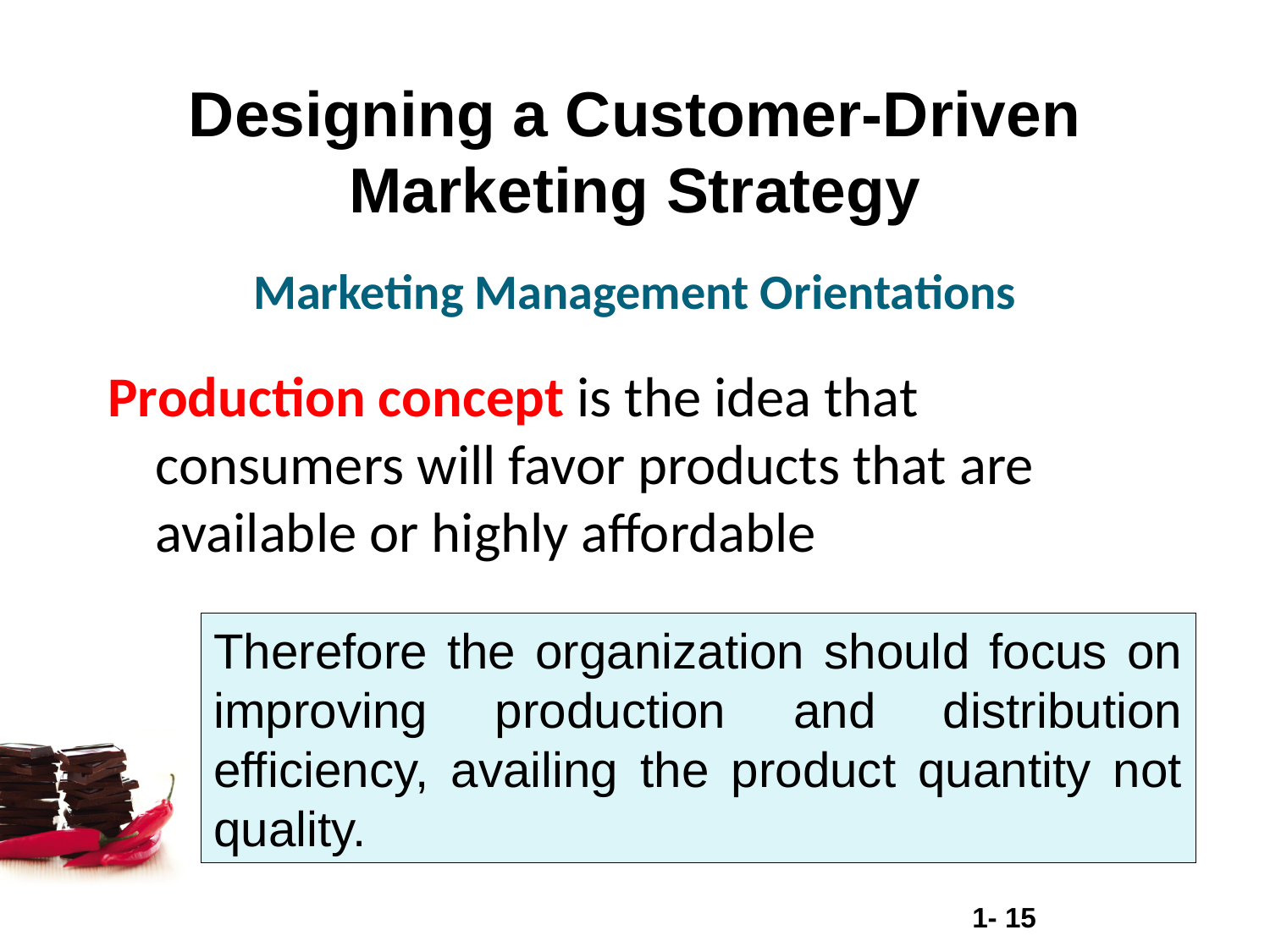

# Designing a Customer-Driven Marketing Strategy
Marketing Management Orientations

Production concept is the idea that consumers will favor products that are available or highly affordable

Therefore the organization should focus on improving production and distribution efficiency, availing the product quantity not quality.